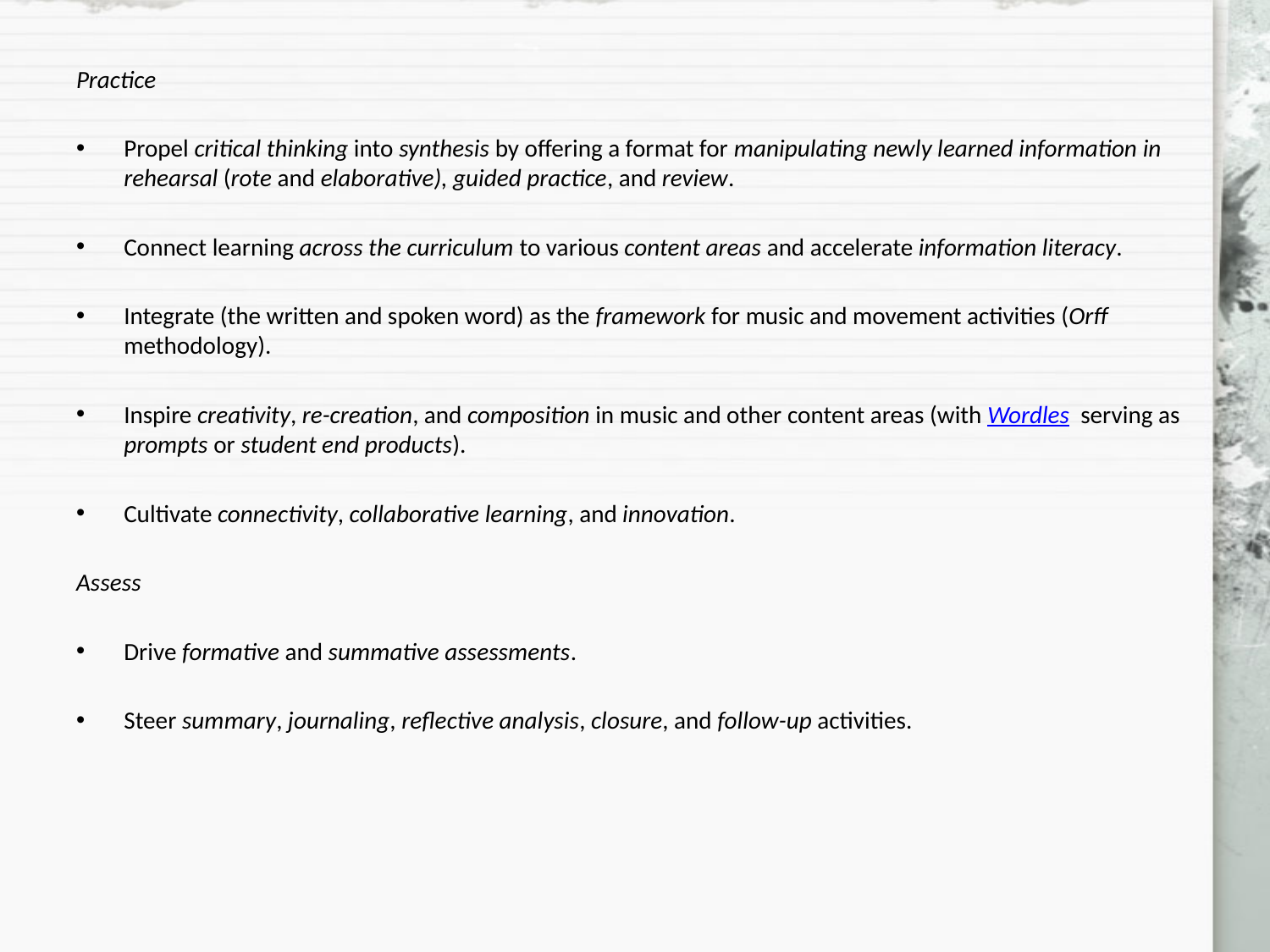

Practice

Propel critical thinking into synthesis by offering a format for manipulating newly learned information in rehearsal (rote and elaborative), guided practice, and review.

Connect learning across the curriculum to various content areas and accelerate information literacy.

Integrate (the written and spoken word) as the framework for music and movement activities (Orff methodology).

Inspire creativity, re-creation, and composition in music and other content areas (with Wordles  serving as prompts or student end products).

Cultivate connectivity, collaborative learning, and innovation.

Assess

Drive formative and summative assessments.

Steer summary, journaling, reflective analysis, closure, and follow-up activities.